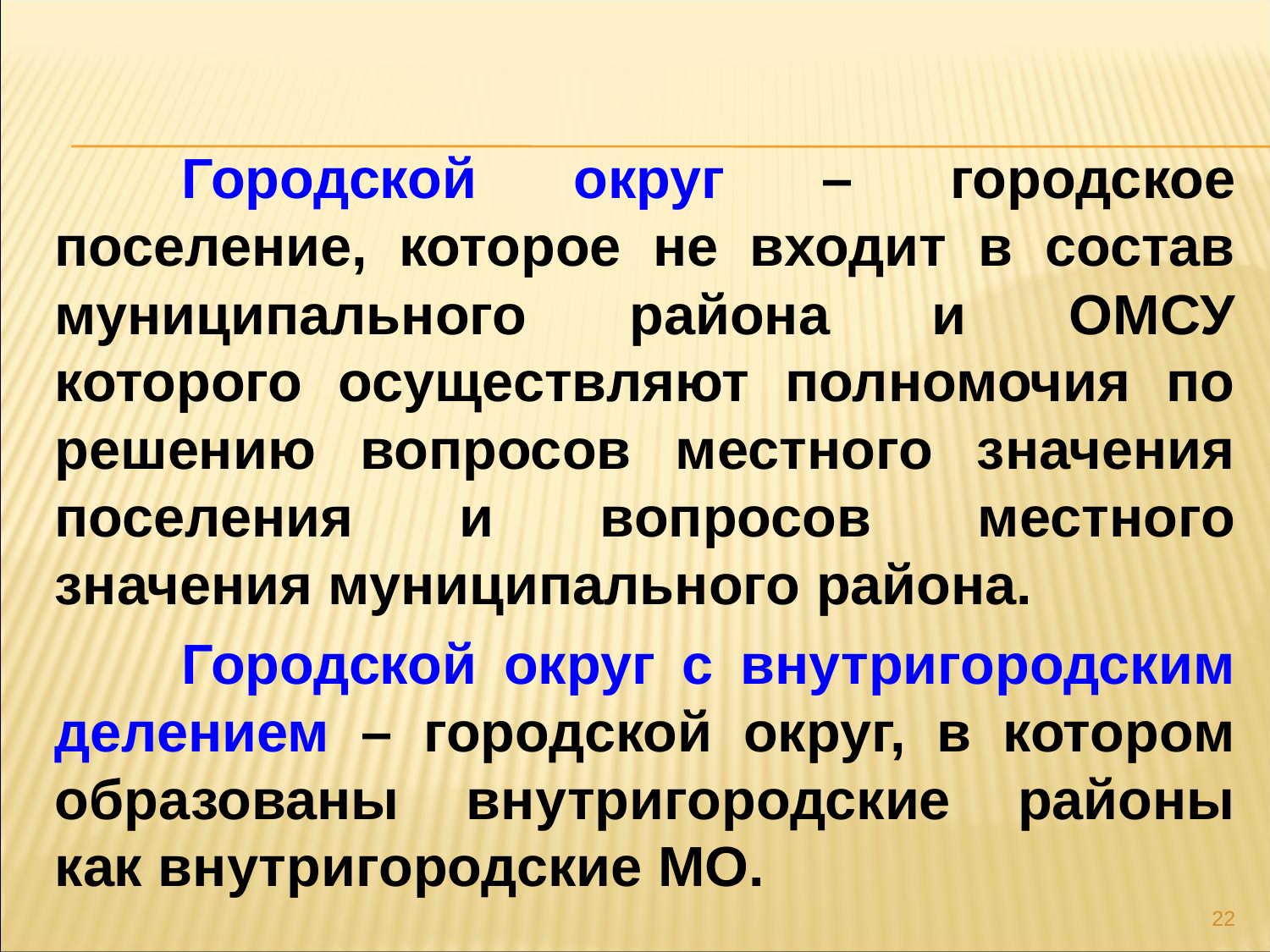

Городской округ – городское поселение, которое не входит в состав муниципального района и ОМСУ которого осуществляют полномочия по решению вопросов местного значения поселения и вопросов местного значения муниципального района.
	Городской округ с внутригородским делением – городской округ, в котором образованы внутригородские районы как внутригородские МО.
22